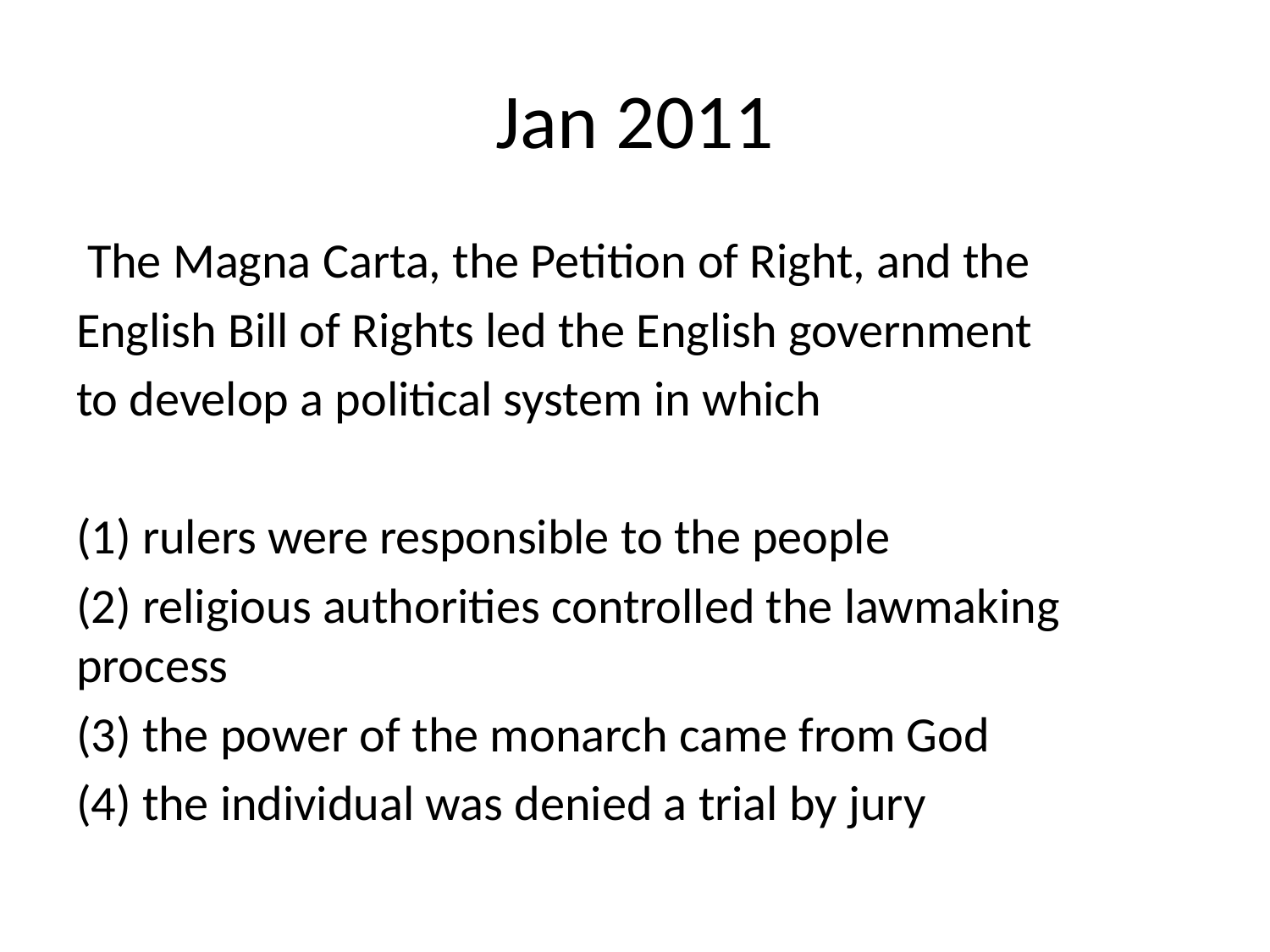

# Jan 2011
 The Magna Carta, the Petition of Right, and the
English Bill of Rights led the English government
to develop a political system in which

(1) rulers were responsible to the people
(2) religious authorities controlled the lawmaking process
(3) the power of the monarch came from God
(4) the individual was denied a trial by jury